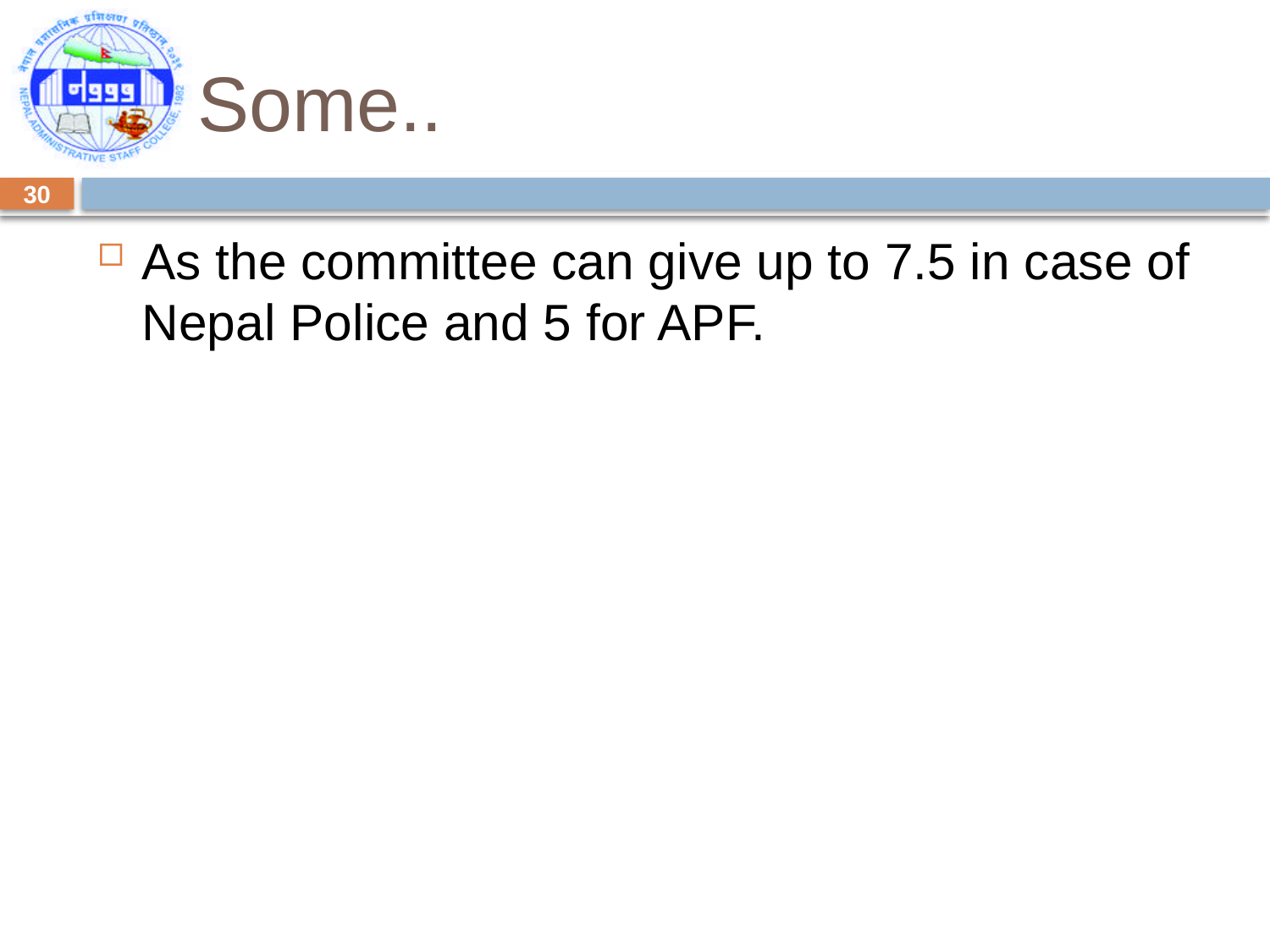

# Some..
30
As the committee can give up to 7.5 in case of Nepal Police and 5 for APF.